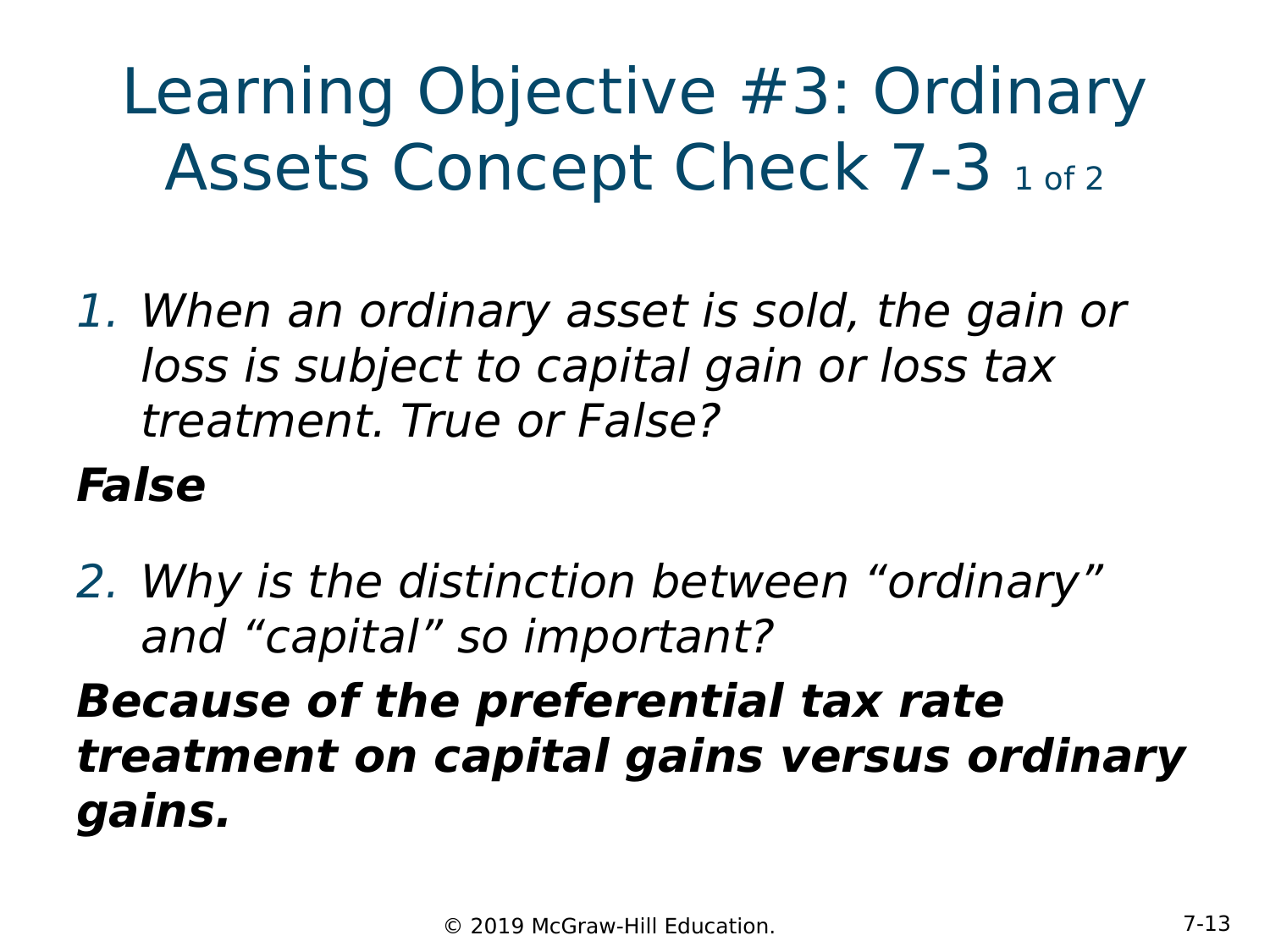

# Learning Objective #3: Ordinary Assets Concept Check 7-3 1 of 2
When an ordinary asset is sold, the gain or loss is subject to capital gain or loss tax treatment. True or False?
False
Why is the distinction between “ordinary” and “capital” so important?
Because of the preferential tax rate treatment on capital gains versus ordinary gains.